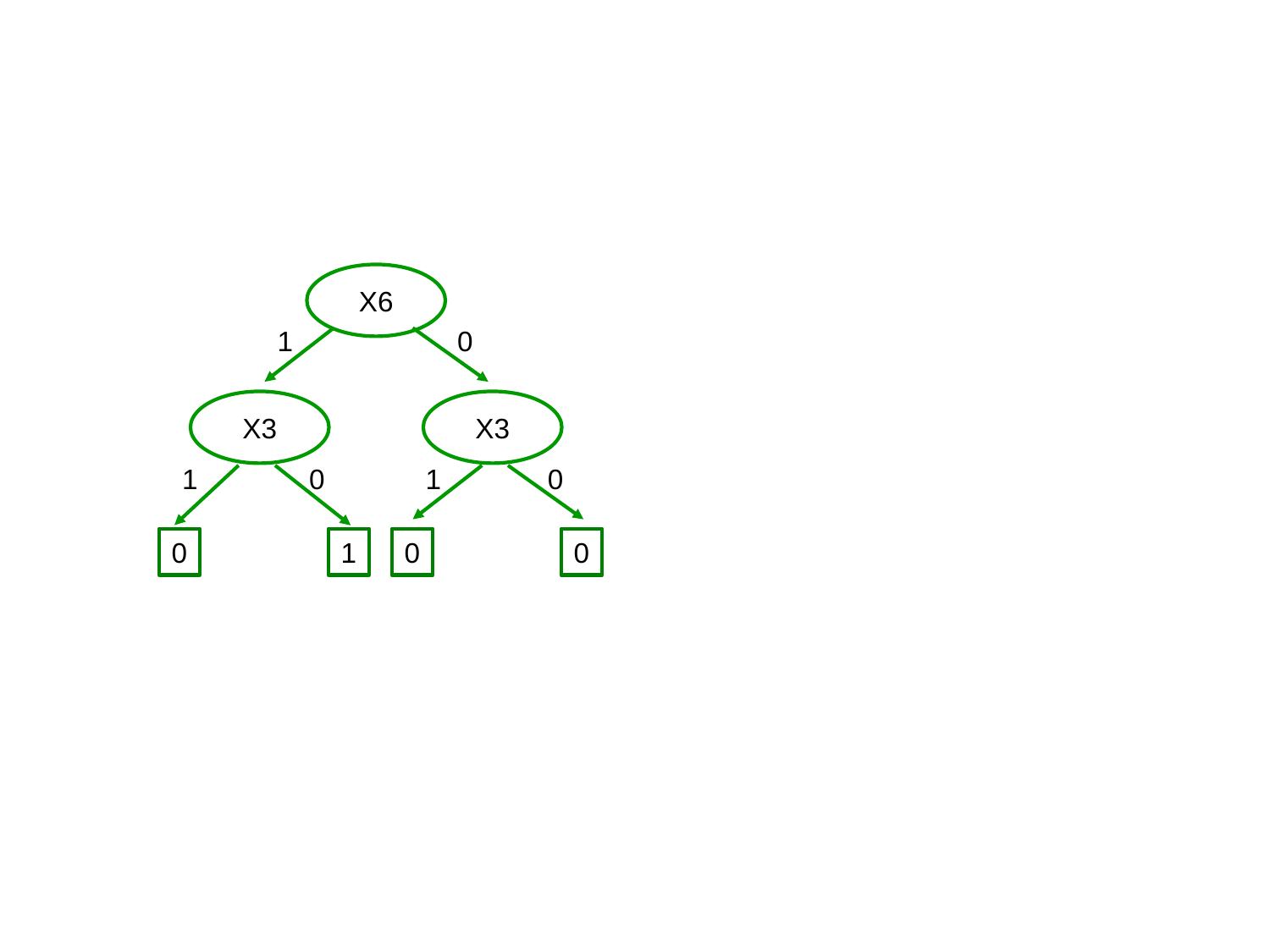

X6
1
0

X3
X3
1
0
1
0

0
1
0
0